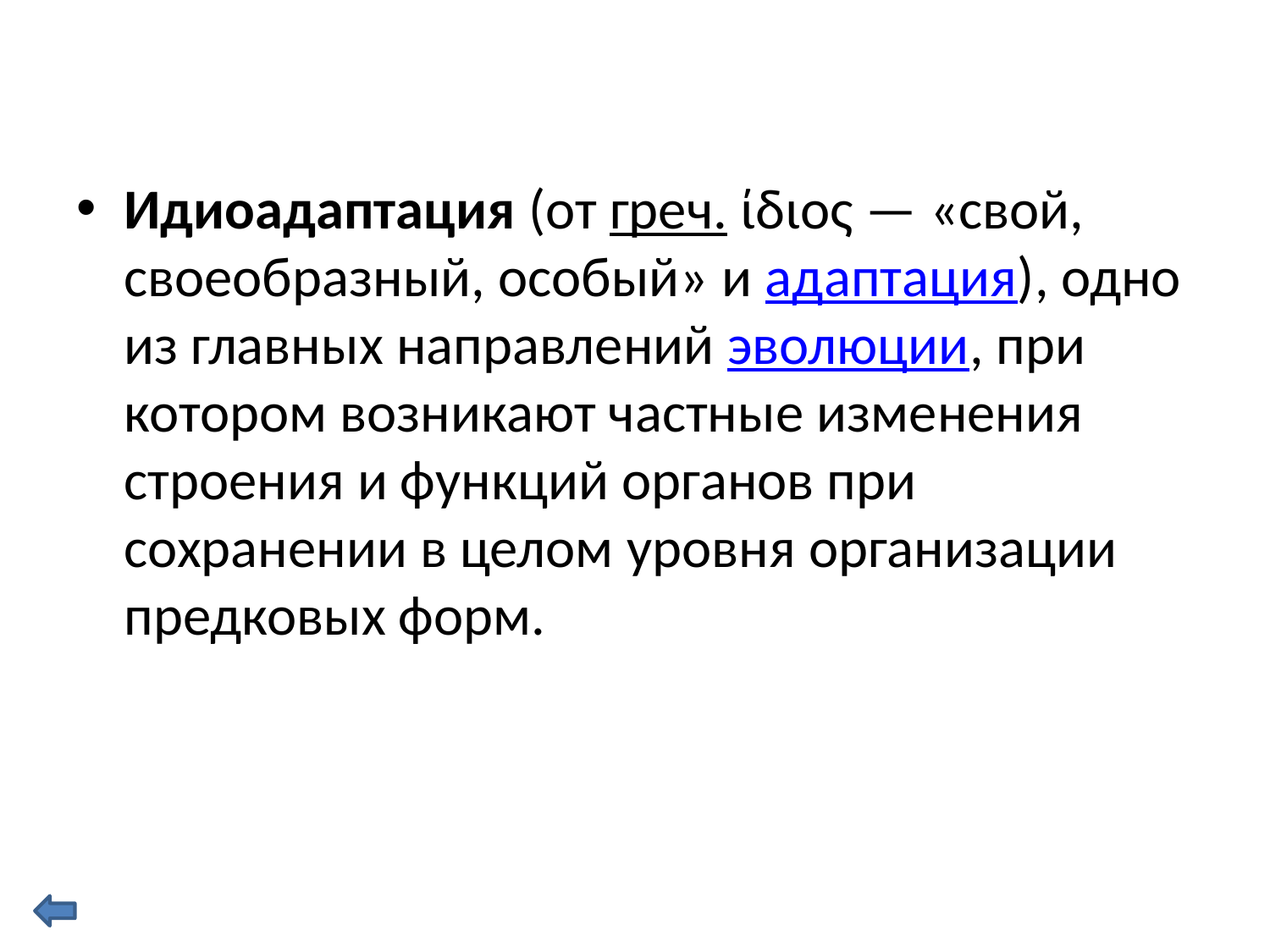

#
Идиоадаптация (от греч. ίδιος — «свой, своеобразный, особый» и адаптация), одно из главных направлений эволюции, при котором возникают частные изменения строения и функций органов при сохранении в целом уровня организации предковых форм.